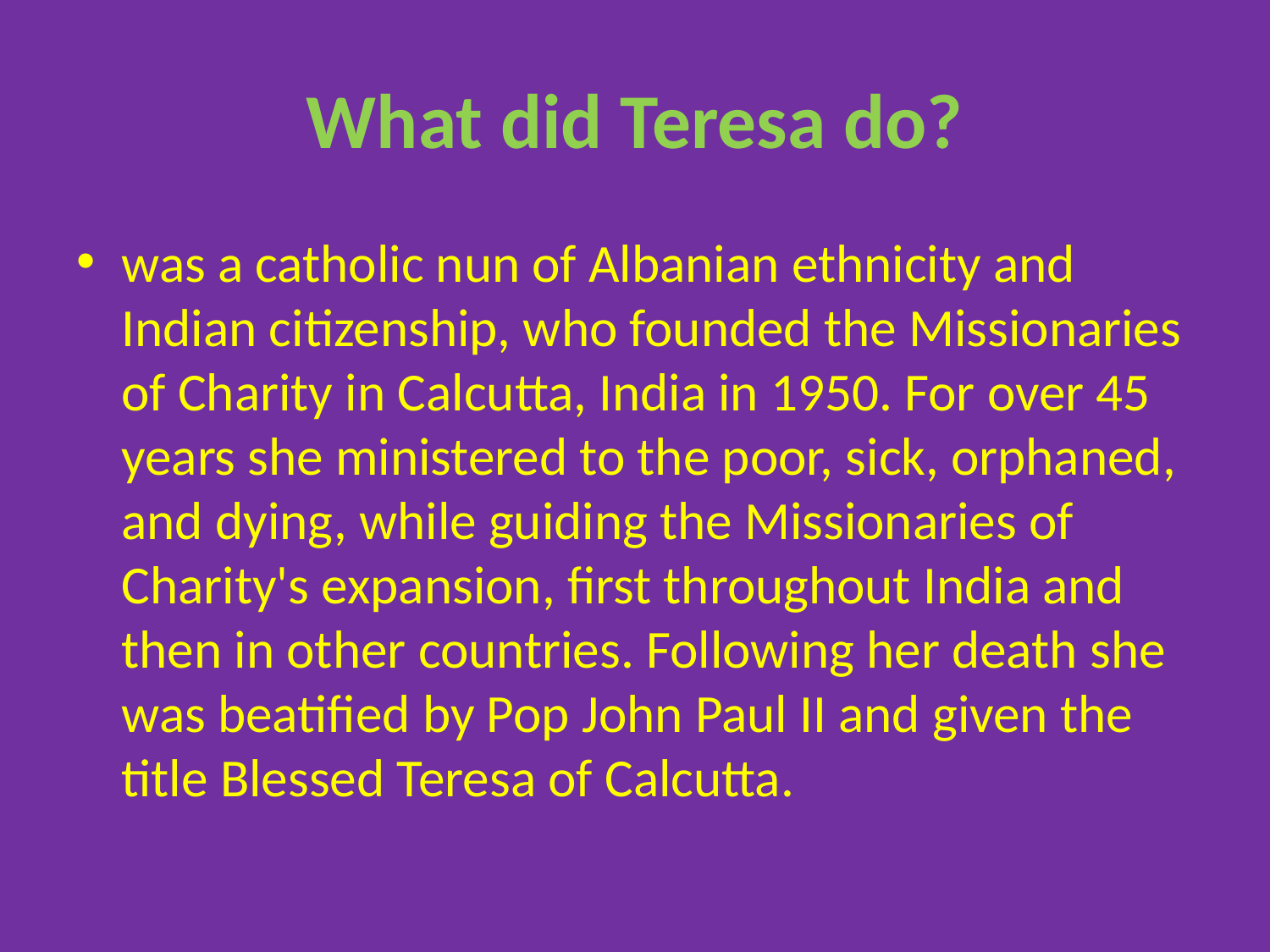

# What did Teresa do?
was a catholic nun of Albanian ethnicity and Indian citizenship, who founded the Missionaries of Charity in Calcutta, India in 1950. For over 45 years she ministered to the poor, sick, orphaned, and dying, while guiding the Missionaries of Charity's expansion, first throughout India and then in other countries. Following her death she was beatified by Pop John Paul II and given the title Blessed Teresa of Calcutta.